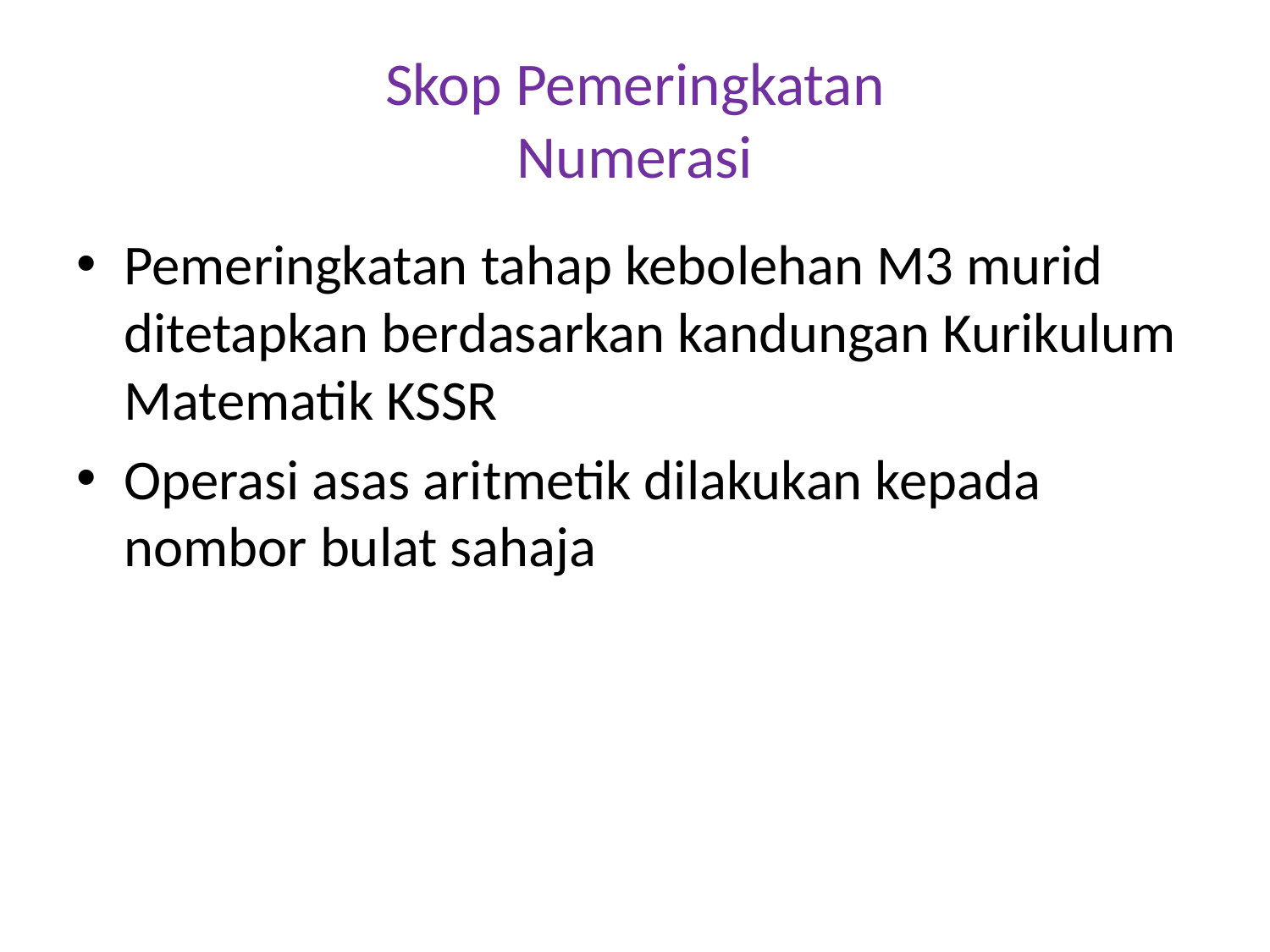

# Skop Pemeringkatan Numerasi
Pemeringkatan tahap kebolehan M3 murid ditetapkan berdasarkan kandungan Kurikulum Matematik KSSR
Operasi asas aritmetik dilakukan kepada nombor bulat sahaja